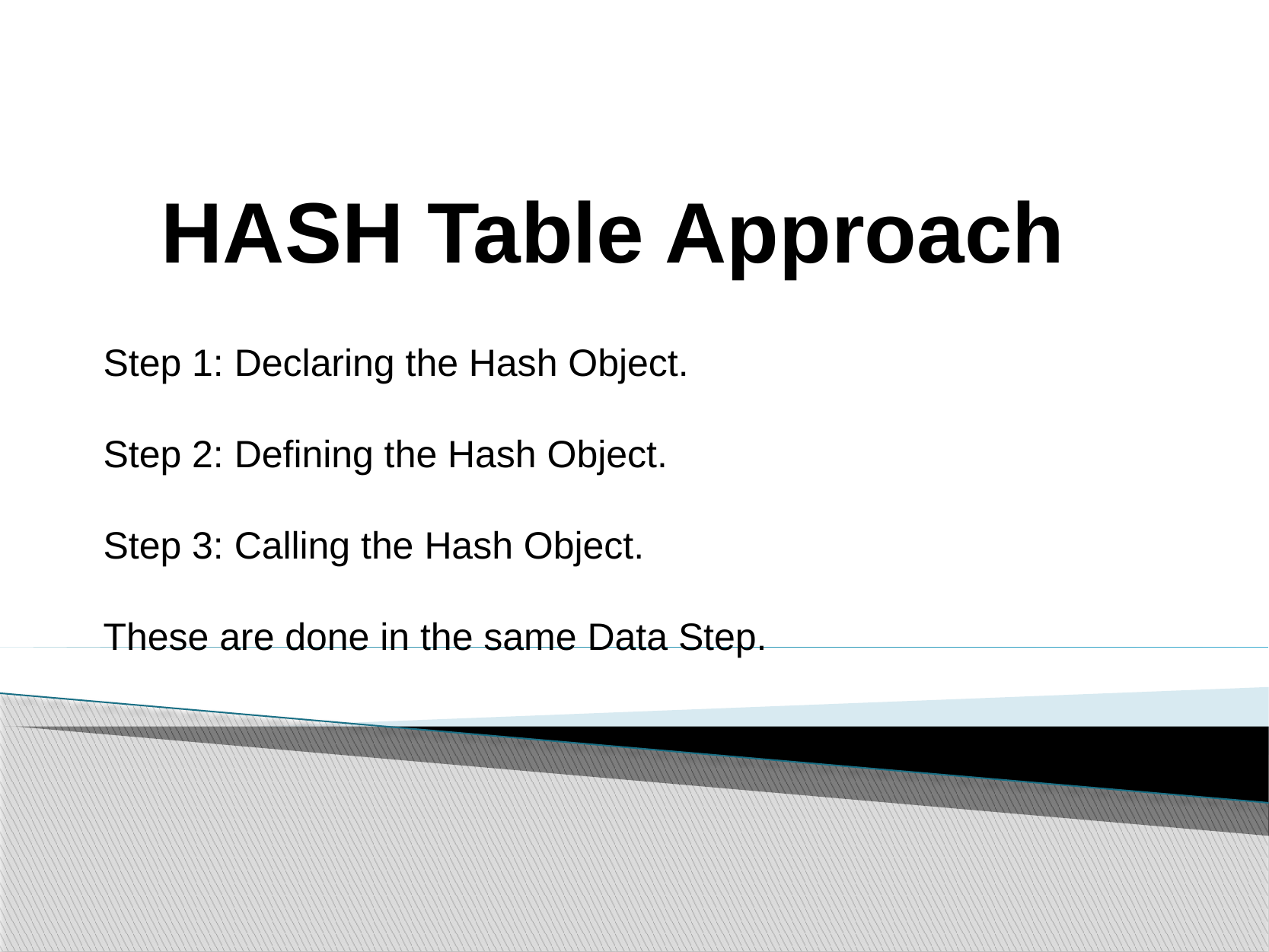

# HASH Table Approach
Step 1: Declaring the Hash Object.

Step 2: Defining the Hash Object.

Step 3: Calling the Hash Object.

These are done in the same Data Step.